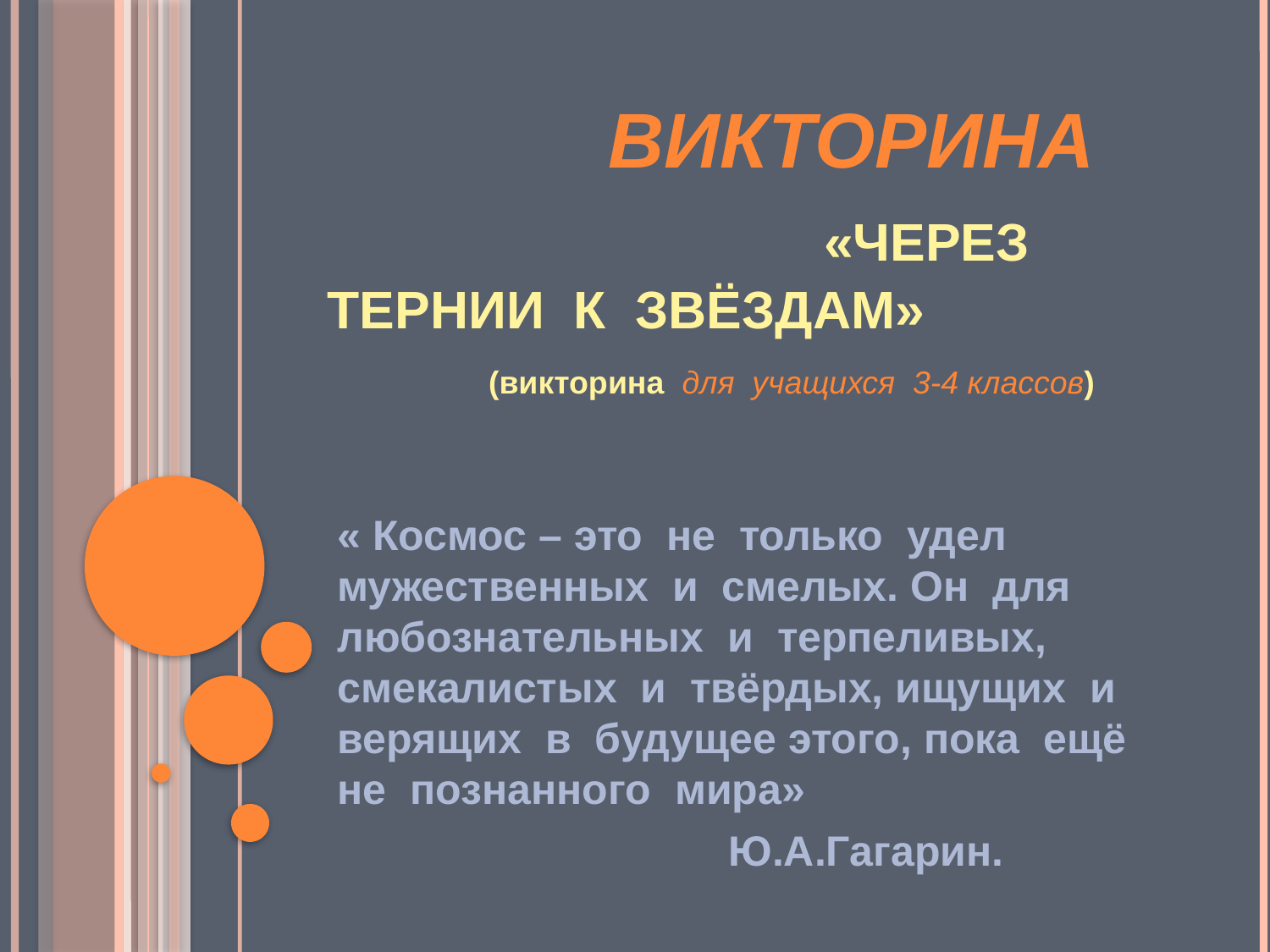

# Викторина                           «Через  тернии  к  звёздам»
                 (викторина  для  учащихся  3-4 классов)

« Космос – это  не  только  удел  мужественных  и  смелых. Он  для  любознательных  и  терпеливых, смекалистых  и  твёрдых, ищущих  и  верящих  в  будущее этого, пока  ещё  не  познанного  мира»
                                 Ю.А.Гагарин.